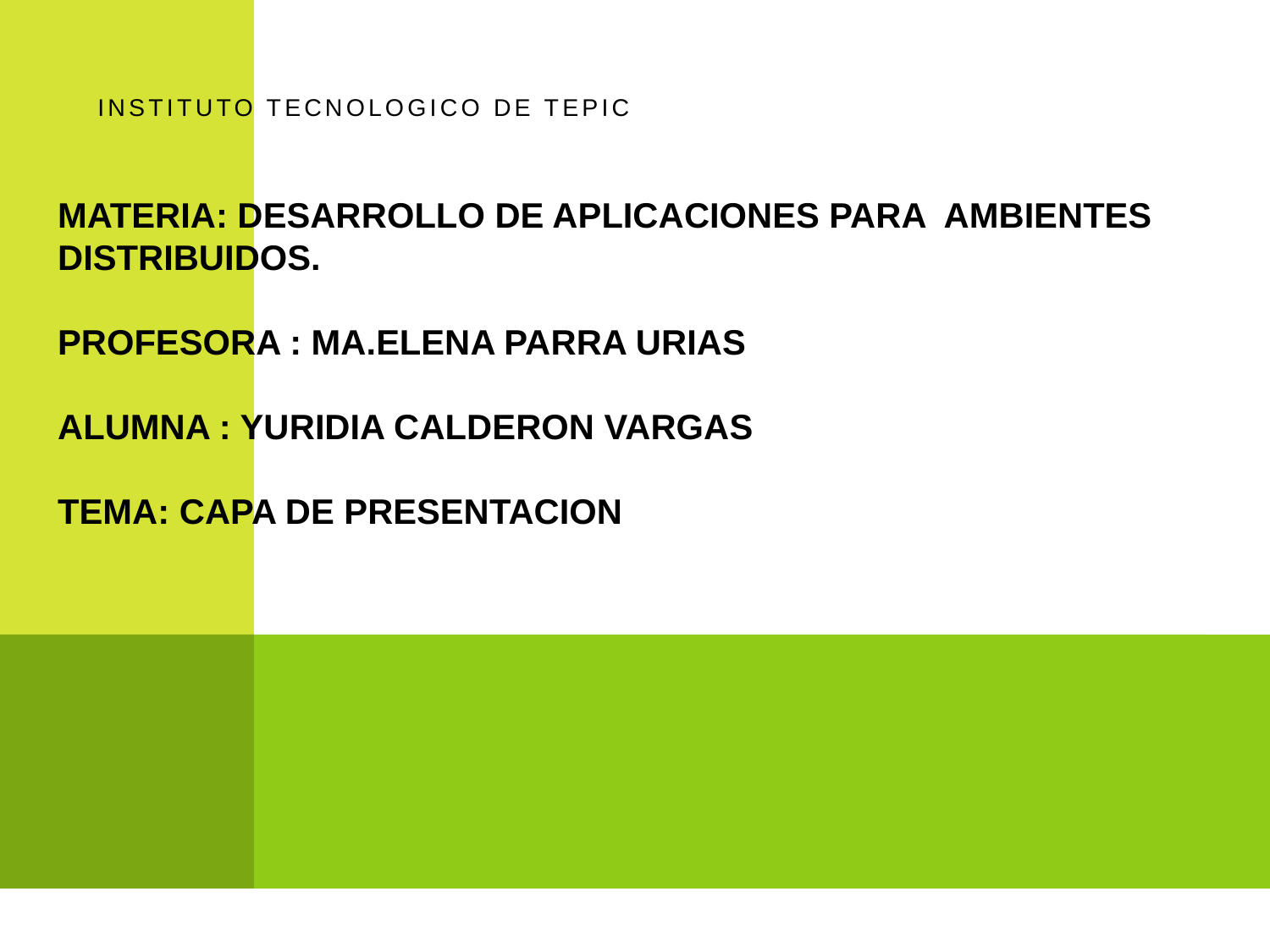

# INSTITUTO TECNOLOGICO DE TEPIC
MATERIA: DESARROLLO DE APLICACIONES PARA  AMBIENTES DISTRIBUIDOS.

PROFESORA : MA.ELENA PARRA URIAS

ALUMNA : YURIDIA CALDERON VARGAS

TEMA: CAPA DE PRESENTACION